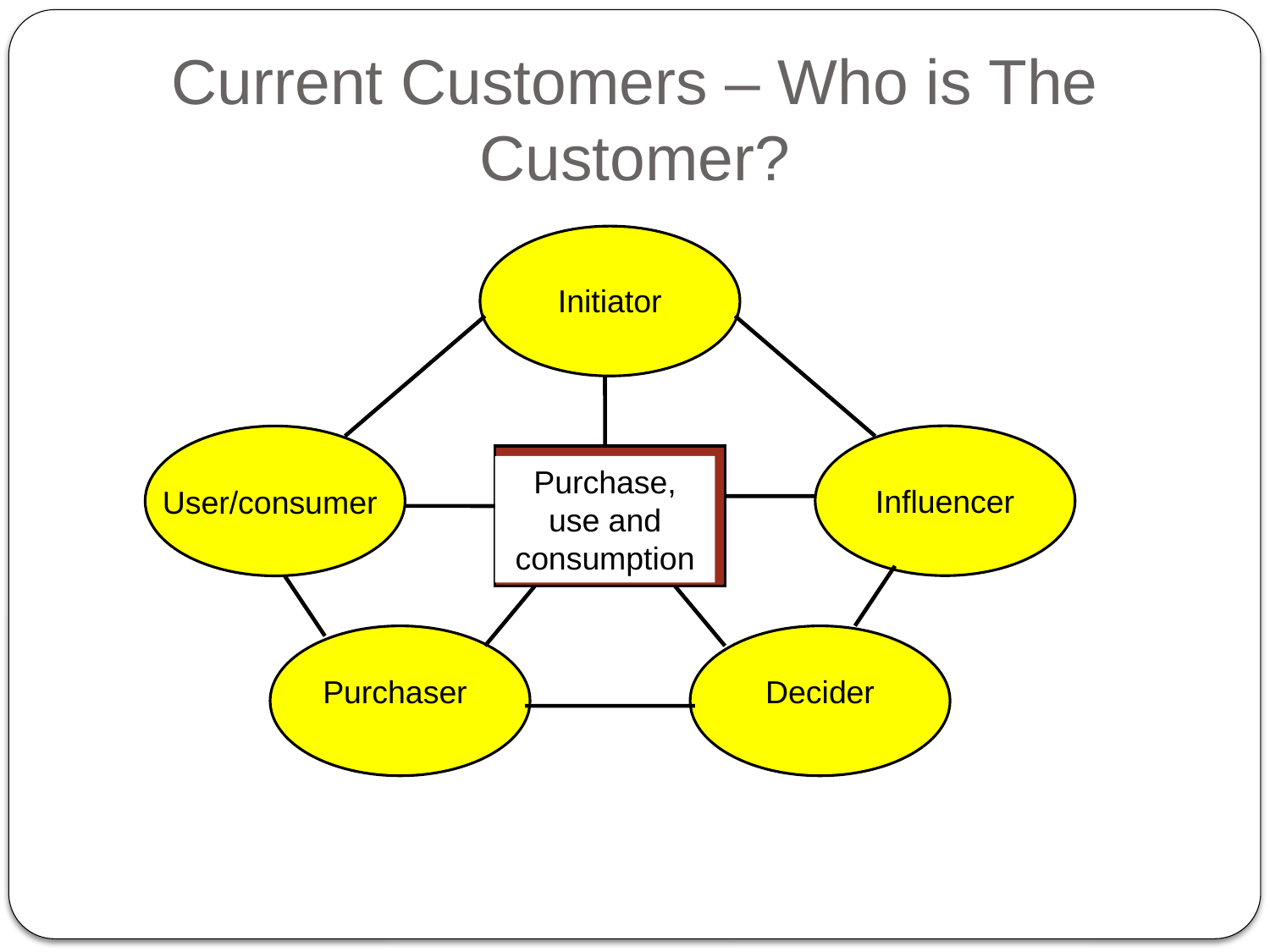

Current Customers – Who is The Customer?

Initiator

Purchase, use and consumption
Influencer
User/consumer

Purchaser
Decider